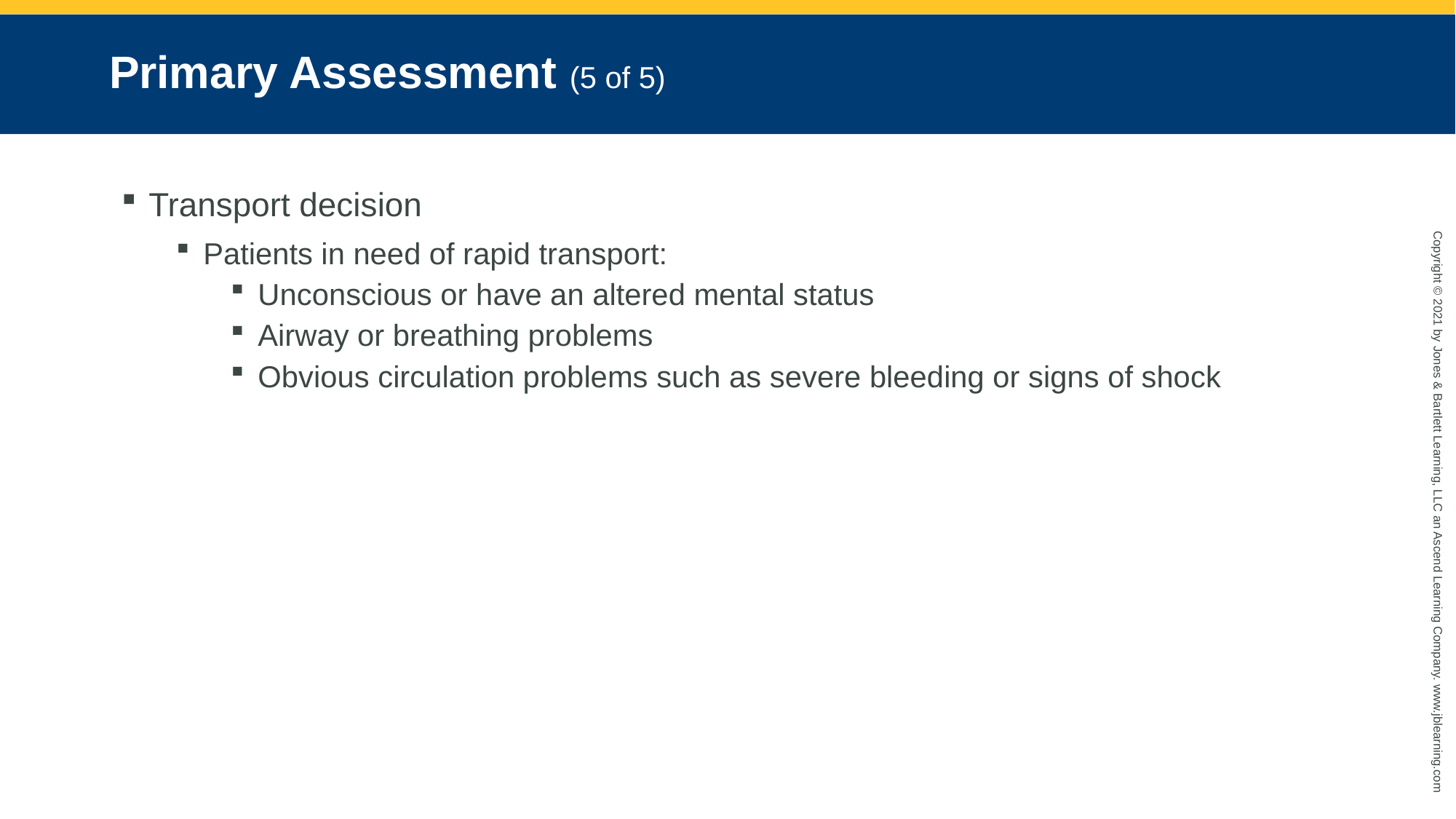

# Primary Assessment (5 of 5)
Transport decision
Patients in need of rapid transport:
Unconscious or have an altered mental status
Airway or breathing problems
Obvious circulation problems such as severe bleeding or signs of shock